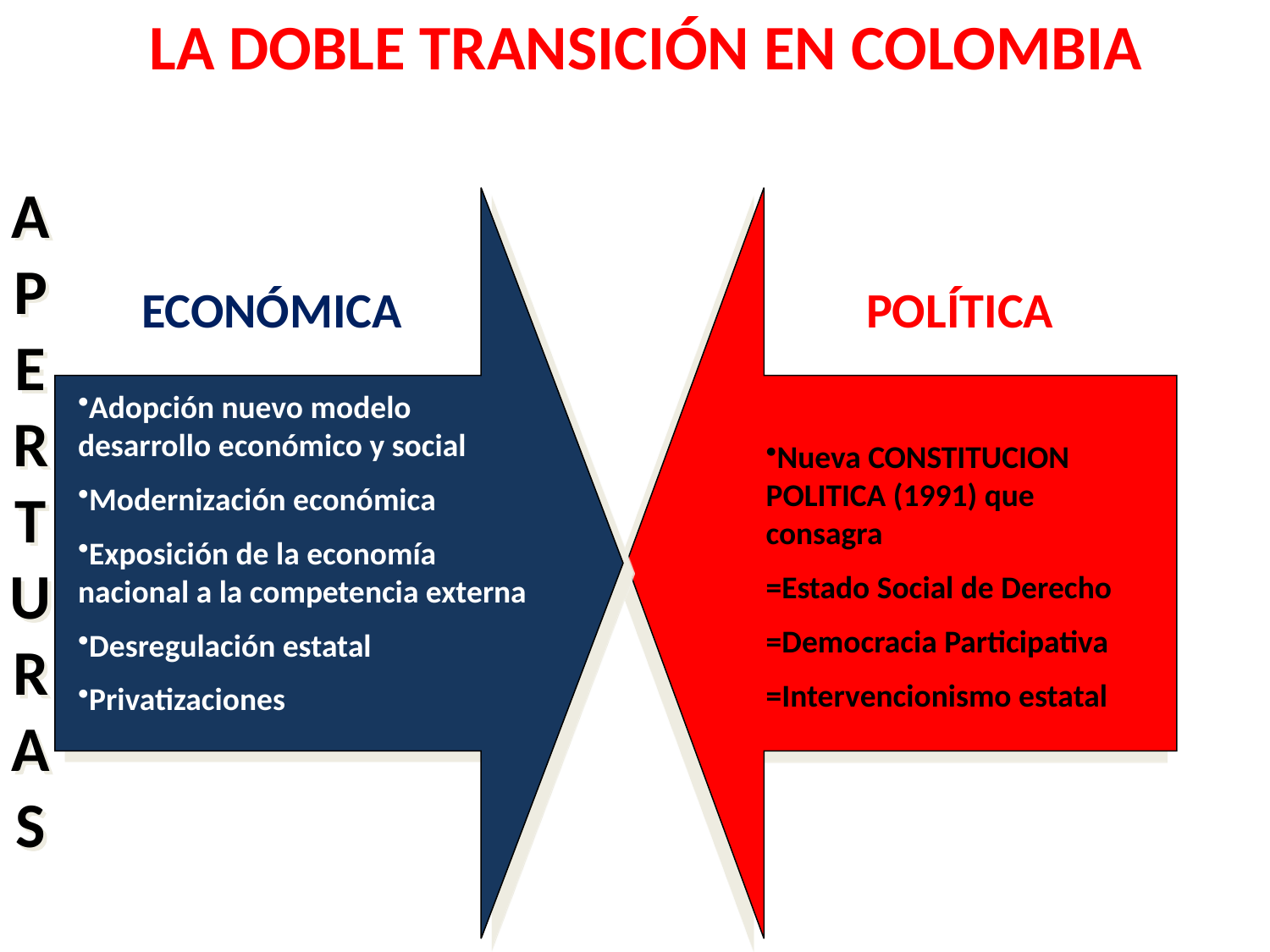

LA DOBLE TRANSICIÓN EN COLOMBIA
A
P
E
R
T
U
R
A
S

ECONÓMICA
POLÍTICA
Adopción nuevo modelo desarrollo económico y social
Modernización económica
Exposición de la economía nacional a la competencia externa
Desregulación estatal
Privatizaciones
Nueva CONSTITUCION POLITICA (1991) que consagra
=Estado Social de Derecho
=Democracia Participativa
=Intervencionismo estatal